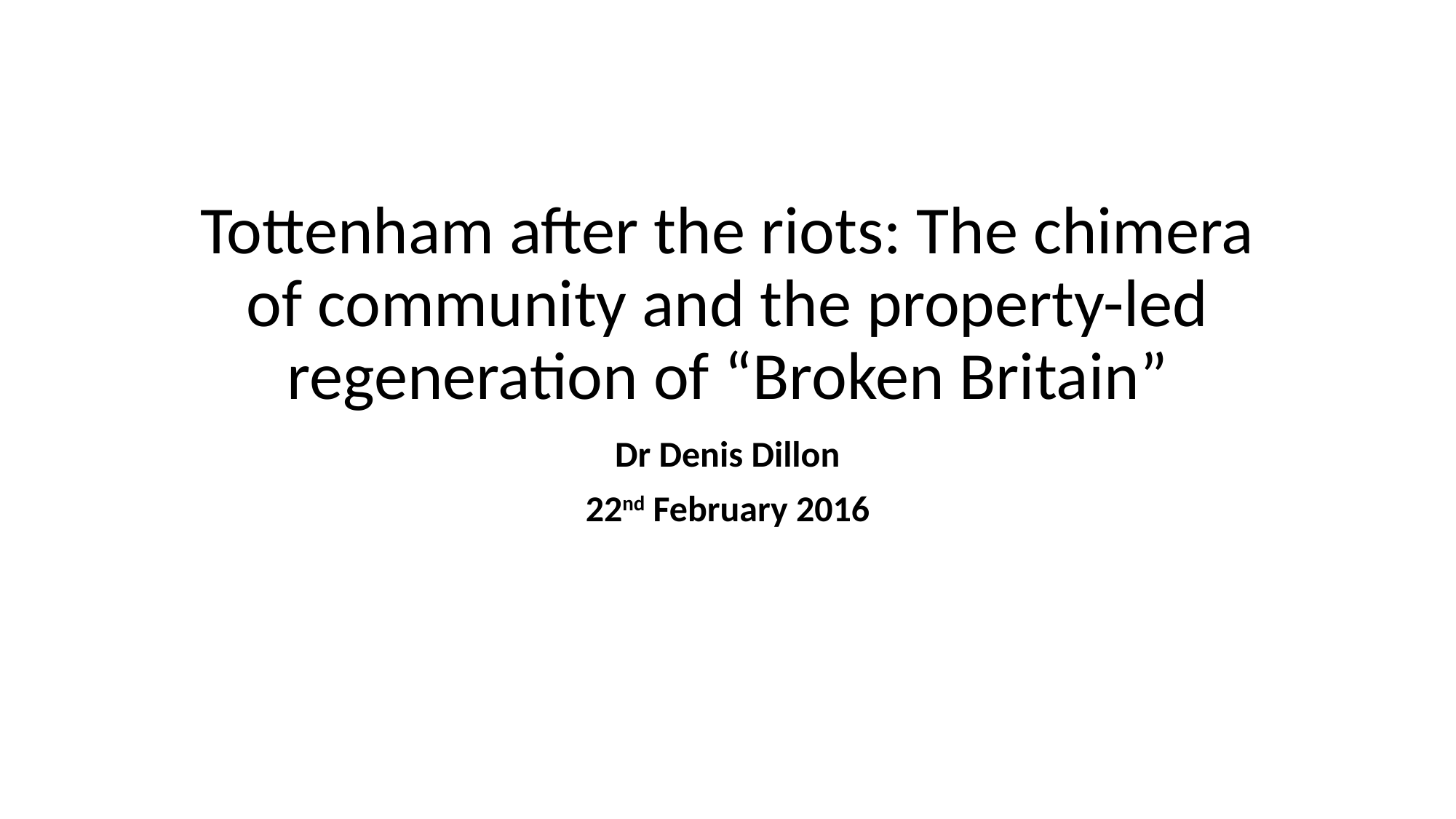

# Tottenham after the riots: The chimera of community and the property-led regeneration of “Broken Britain”
Dr Denis Dillon
22nd February 2016